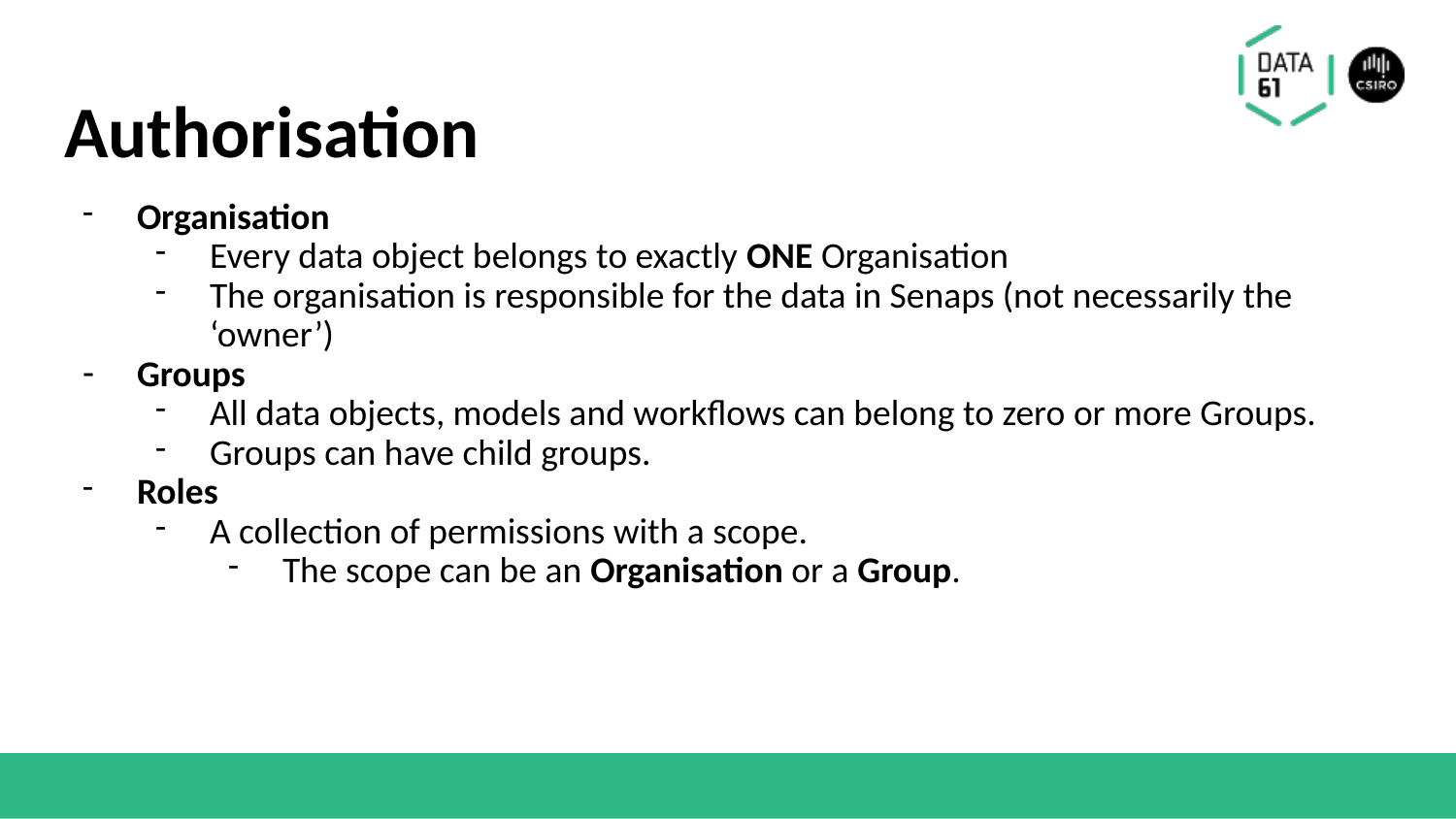

# Authorisation
Organisation
Every data object belongs to exactly ONE Organisation
The organisation is responsible for the data in Senaps (not necessarily the ‘owner’)
Groups
All data objects, models and workflows can belong to zero or more Groups.
Groups can have child groups.
Roles
A collection of permissions with a scope.
The scope can be an Organisation or a Group.